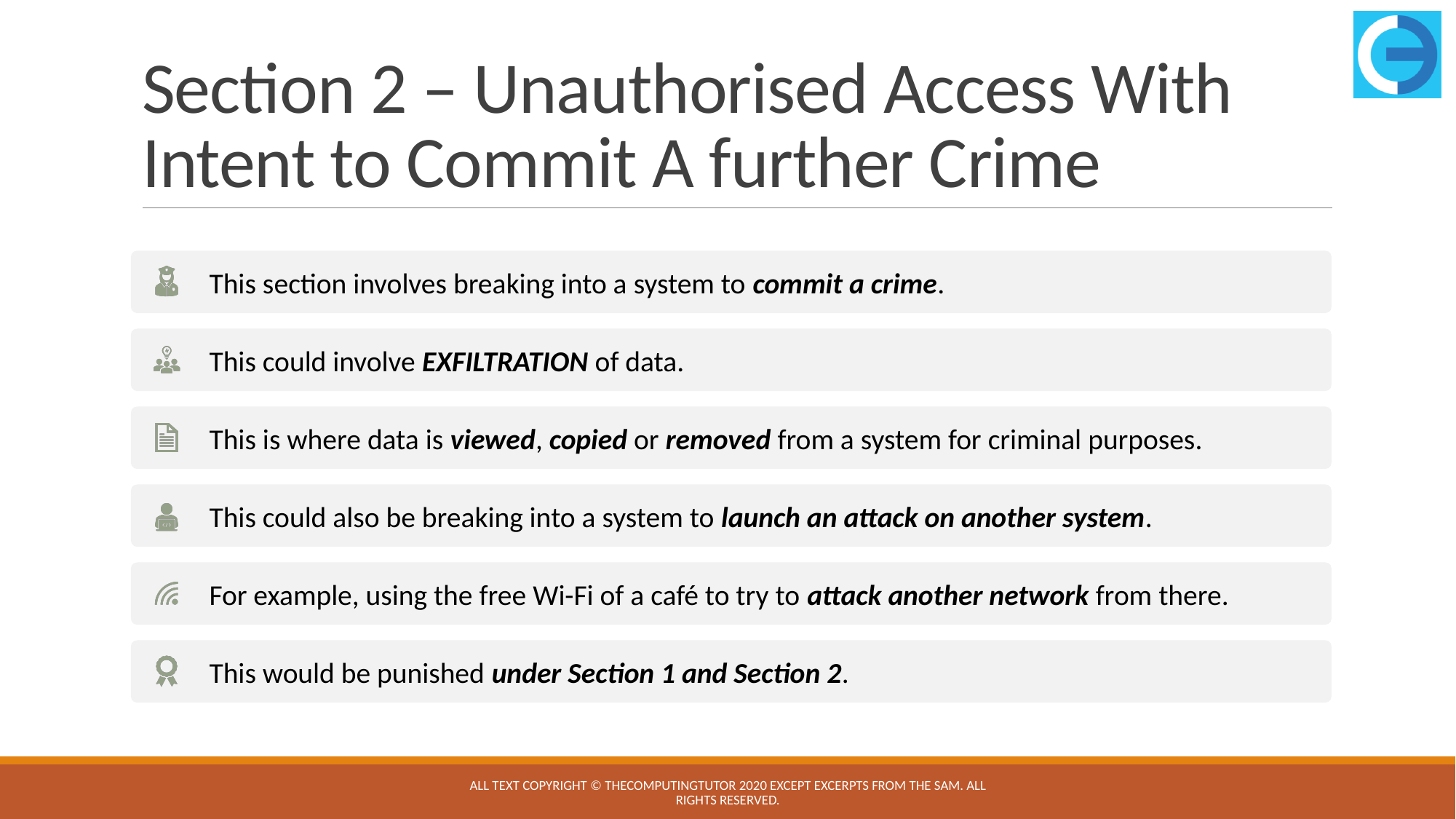

# Section 2 – Unauthorised Access With Intent to Commit A further Crime
This section involves breaking into a system to commit a crime.
This could involve EXFILTRATION of data.
This is where data is viewed, copied or removed from a system for criminal purposes.
This could also be breaking into a system to launch an attack on another system.
For example, using the free Wi-Fi of a café to try to attack another network from there.
This would be punished under Section 1 and Section 2.
All text copyright © TheComputingTutor 2020 except excerpts from the SAM. All rights Reserved.